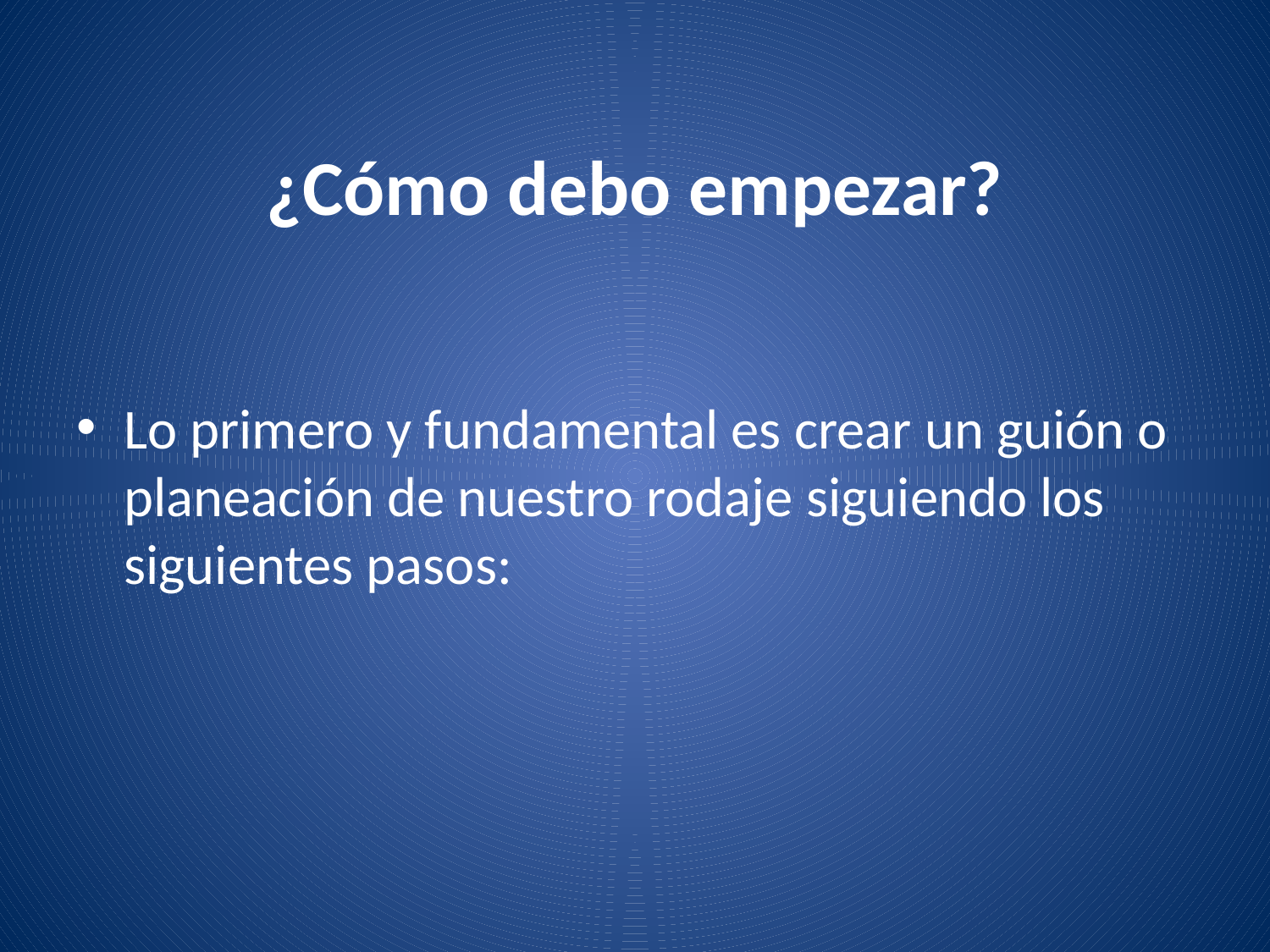

# ¿Cómo debo empezar?
Lo primero y fundamental es crear un guión o planeación de nuestro rodaje siguiendo los siguientes pasos: